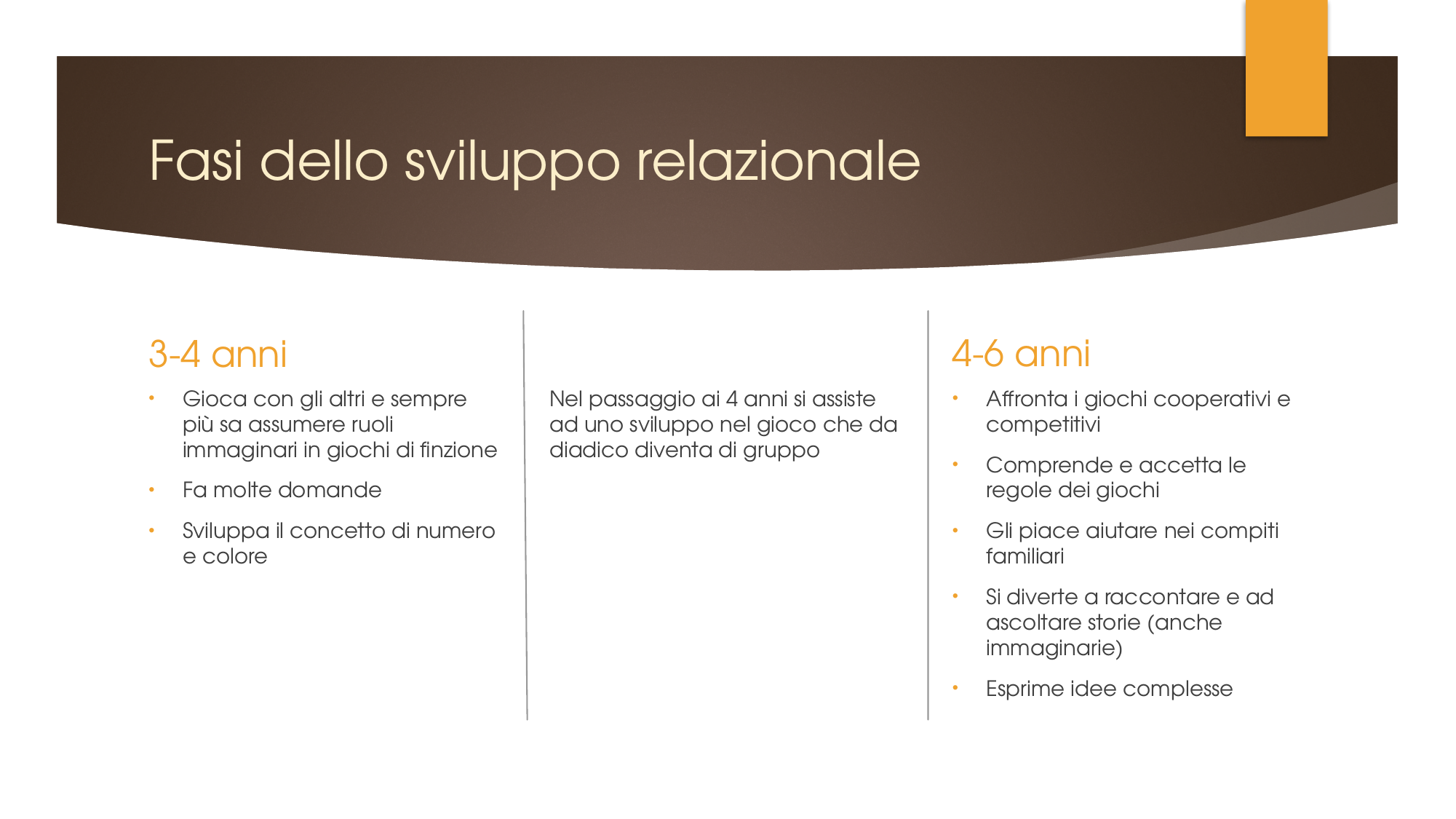

# Fasi dello sviluppo relazionale
4-6 anni
3-4 anni
Gioca con gli altri e sempre più sa assumere ruoli immaginari in giochi di finzione
Fa molte domande
Sviluppa il concetto di numero e colore
Nel passaggio ai 4 anni si assiste ad uno sviluppo nel gioco che da diadico diventa di gruppo
Affronta i giochi cooperativi e competitivi
Comprende e accetta le regole dei giochi
Gli piace aiutare nei compiti familiari
Si diverte a raccontare e ad ascoltare storie (anche immaginarie)
Esprime idee complesse